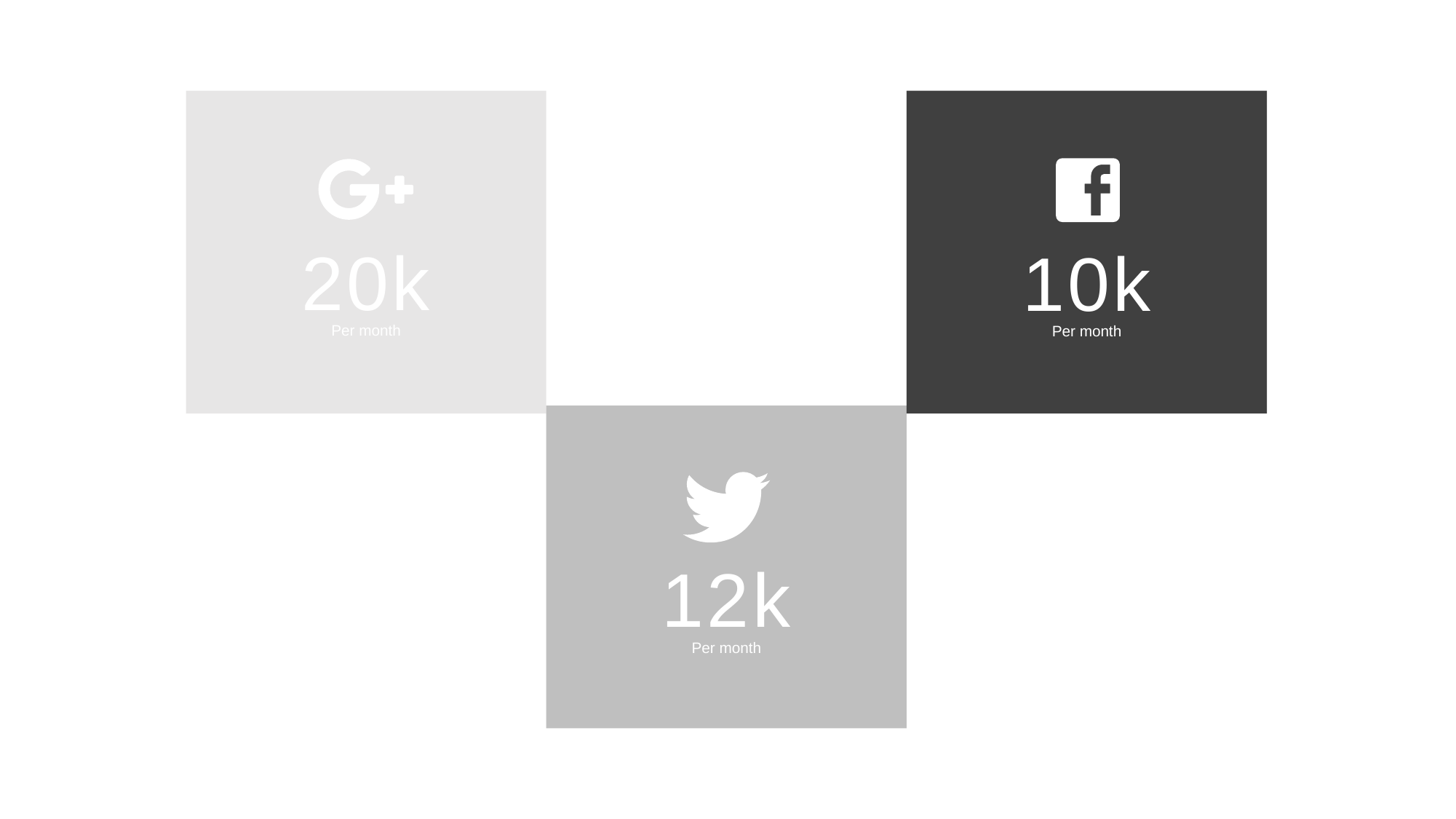

20k
Per month

10k
Per month

12k
Per month